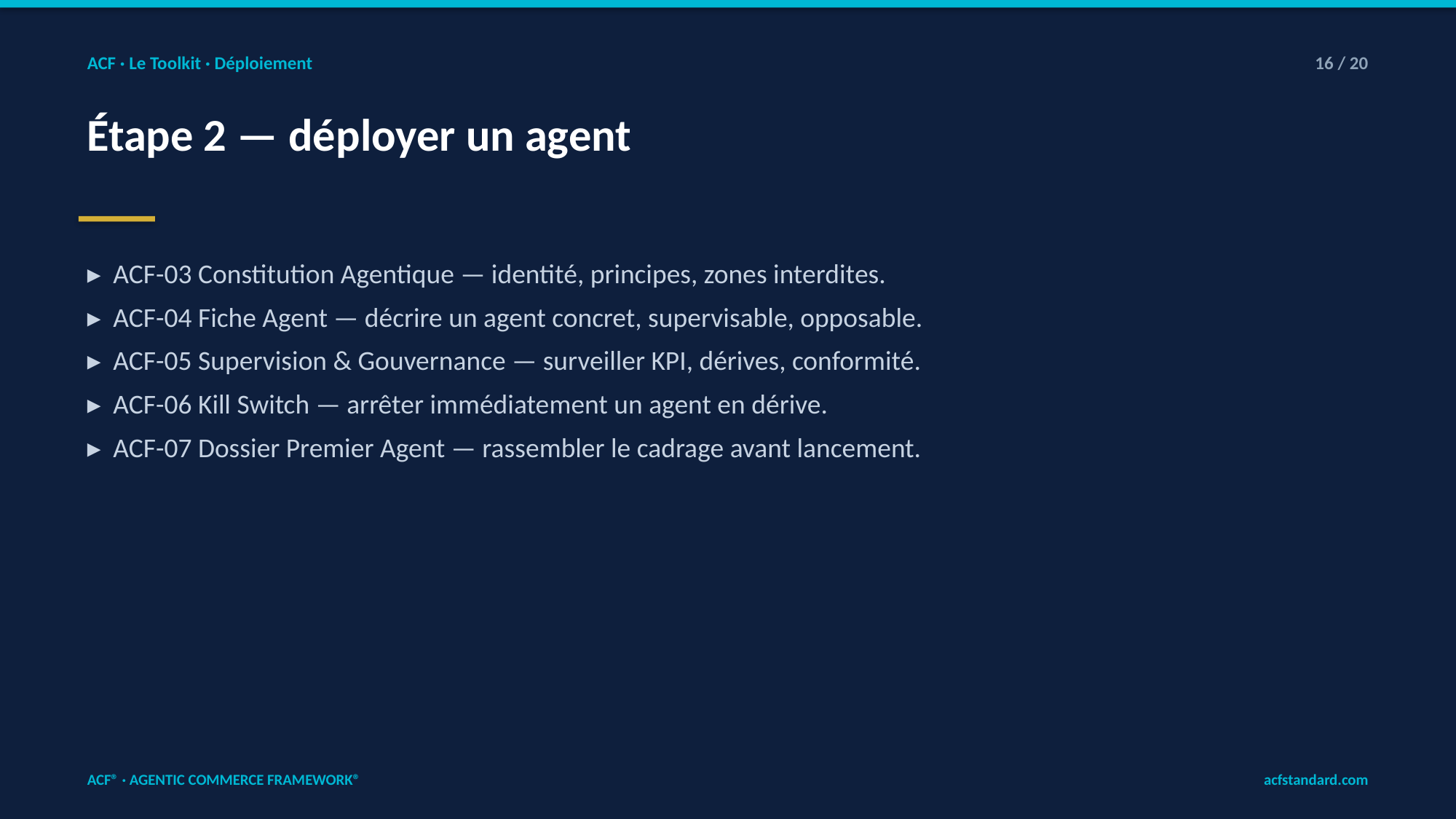

ACF · Le Toolkit · Déploiement
16 / 20
Étape 2 — déployer un agent

▸  ACF-03 Constitution Agentique — identité, principes, zones interdites.
▸  ACF-04 Fiche Agent — décrire un agent concret, supervisable, opposable.
▸  ACF-05 Supervision & Gouvernance — surveiller KPI, dérives, conformité.
▸  ACF-06 Kill Switch — arrêter immédiatement un agent en dérive.
▸  ACF-07 Dossier Premier Agent — rassembler le cadrage avant lancement.
ACF® · AGENTIC COMMERCE FRAMEWORK®
acfstandard.com